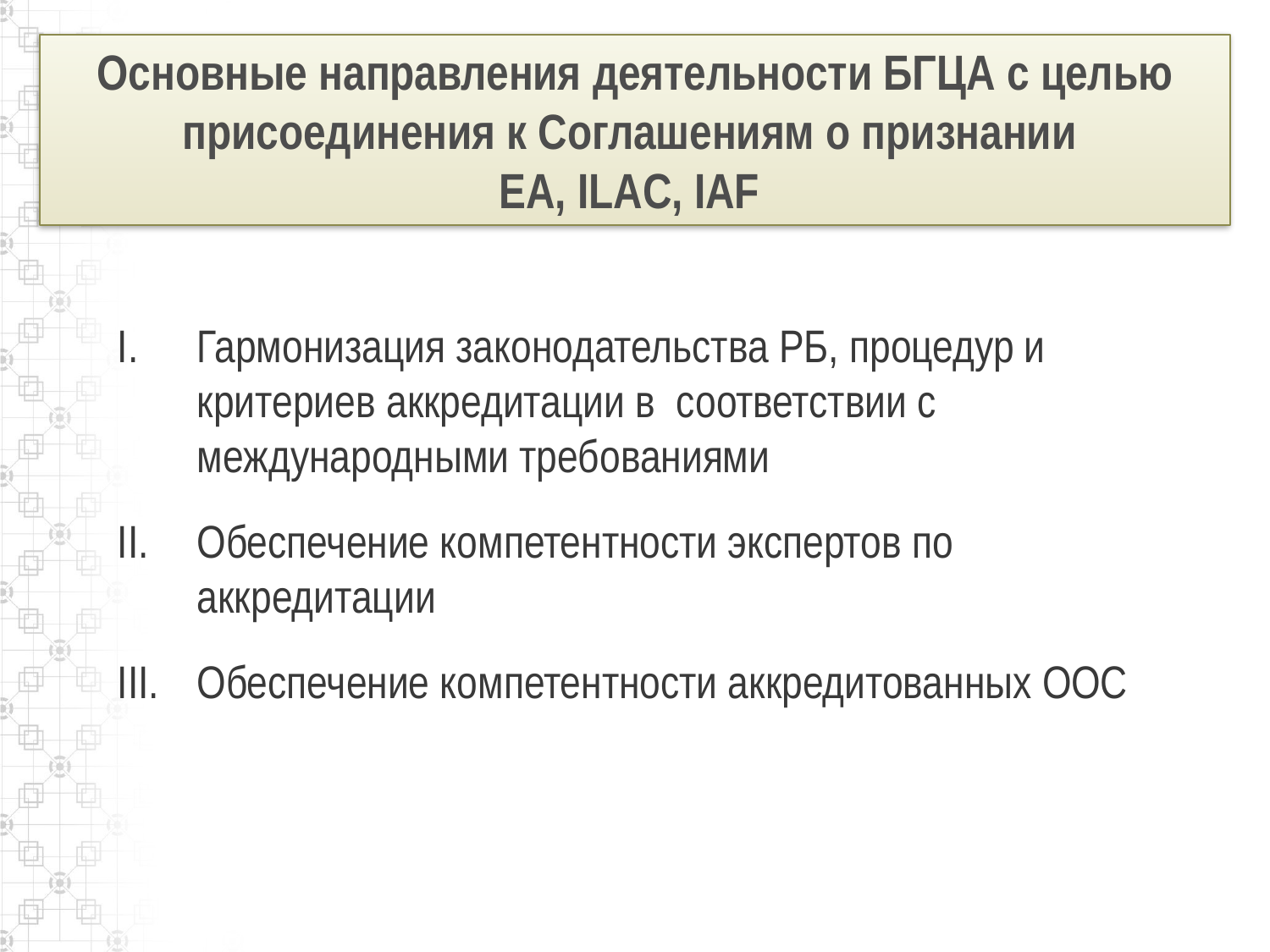

Основные направления деятельности БГЦА с целью присоединения к Соглашениям о признании
EA, ILAC, IAF
Гармонизация законодательства РБ, процедур и критериев аккредитации в  соответствии с международными требованиями
Обеспечение компетентности экспертов по аккредитации
Обеспечение компетентности аккредитованных ООС